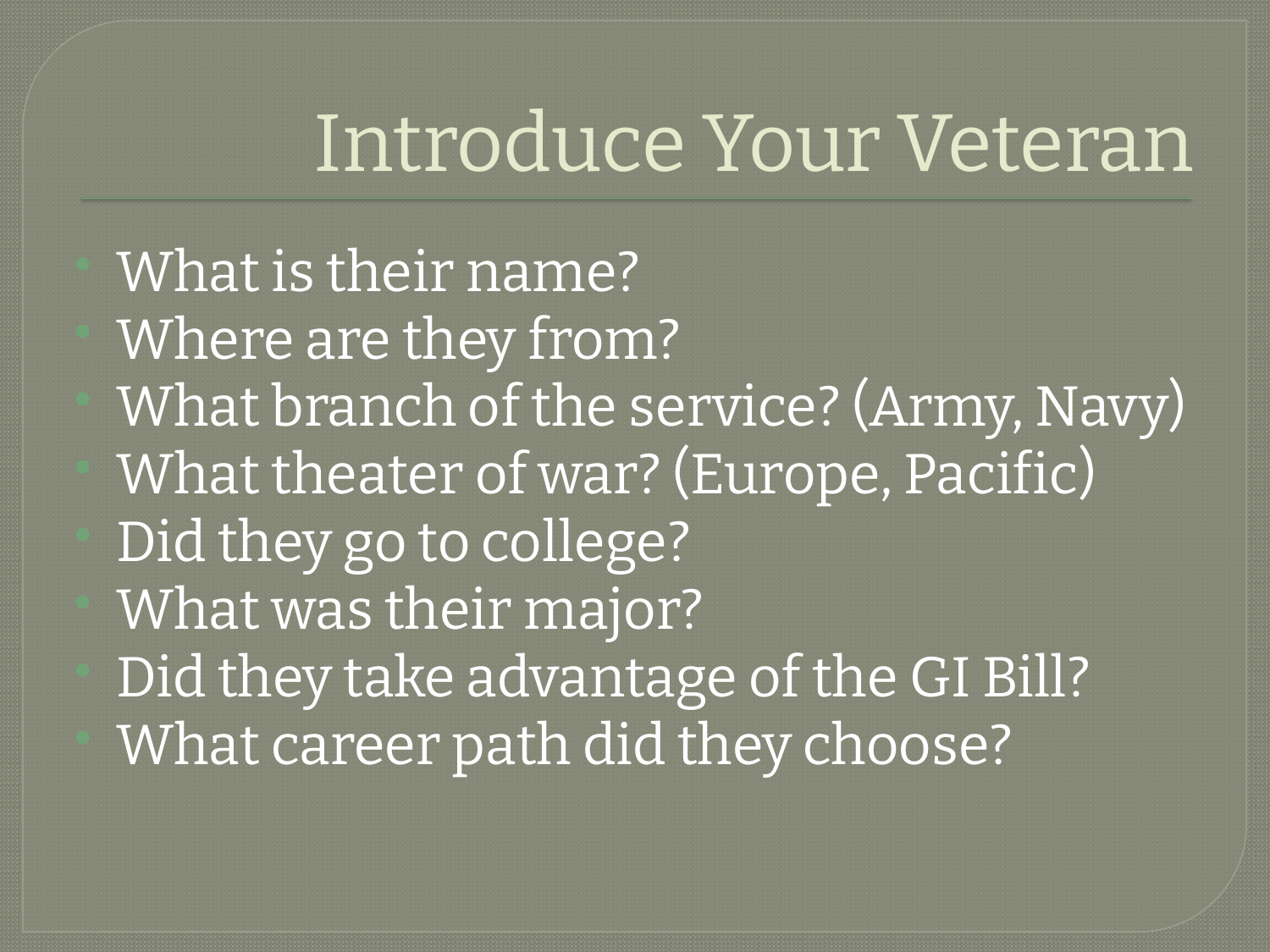

# Introduce Your Veteran
What is their name?
Where are they from?
What branch of the service? (Army, Navy)
What theater of war? (Europe, Pacific)
Did they go to college?
What was their major?
Did they take advantage of the GI Bill?
What career path did they choose?